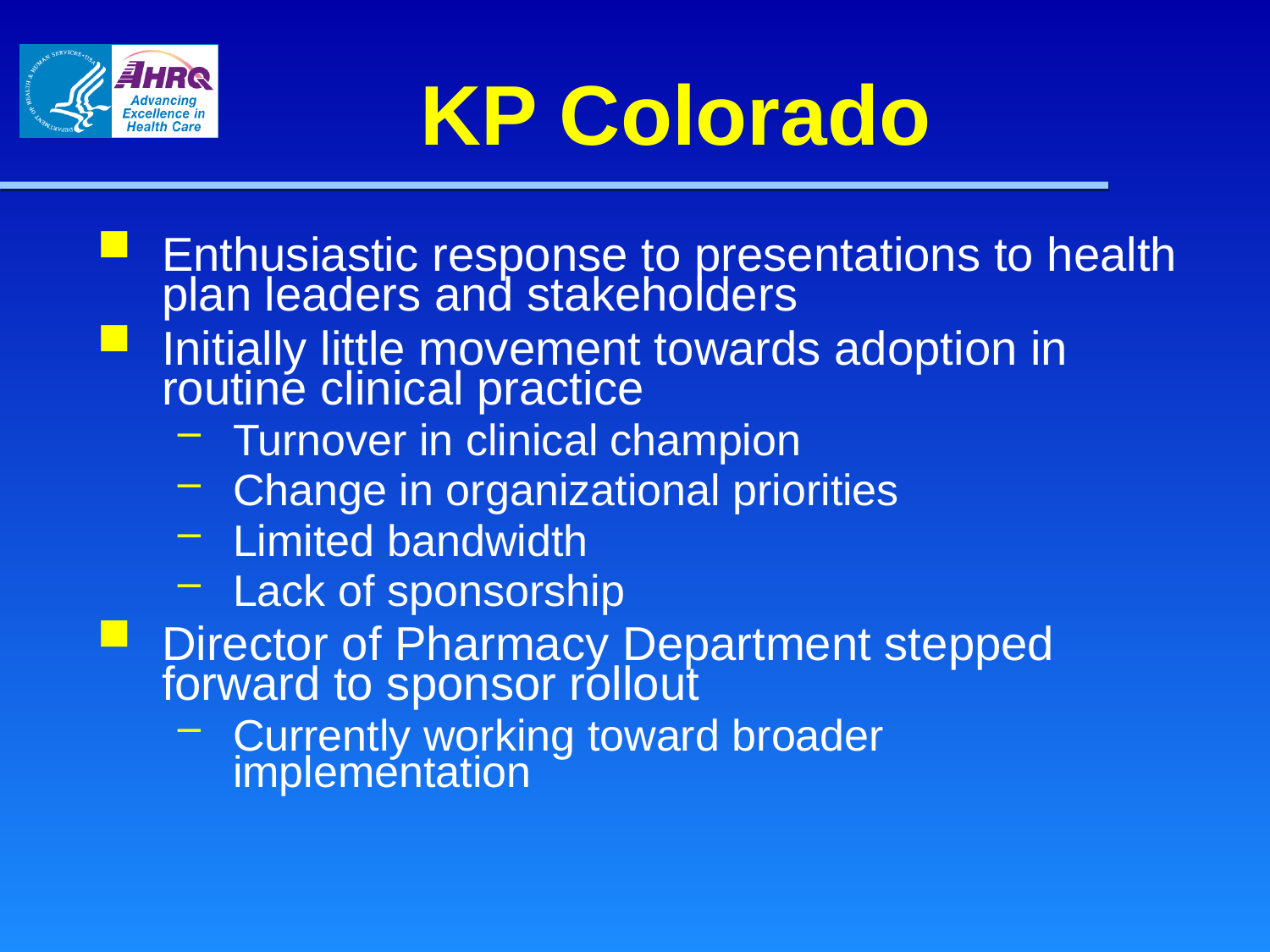

# KP Colorado
Enthusiastic response to presentations to health plan leaders and stakeholders
Initially little movement towards adoption in routine clinical practice
Turnover in clinical champion
Change in organizational priorities
Limited bandwidth
Lack of sponsorship
Director of Pharmacy Department stepped forward to sponsor rollout
Currently working toward broader implementation